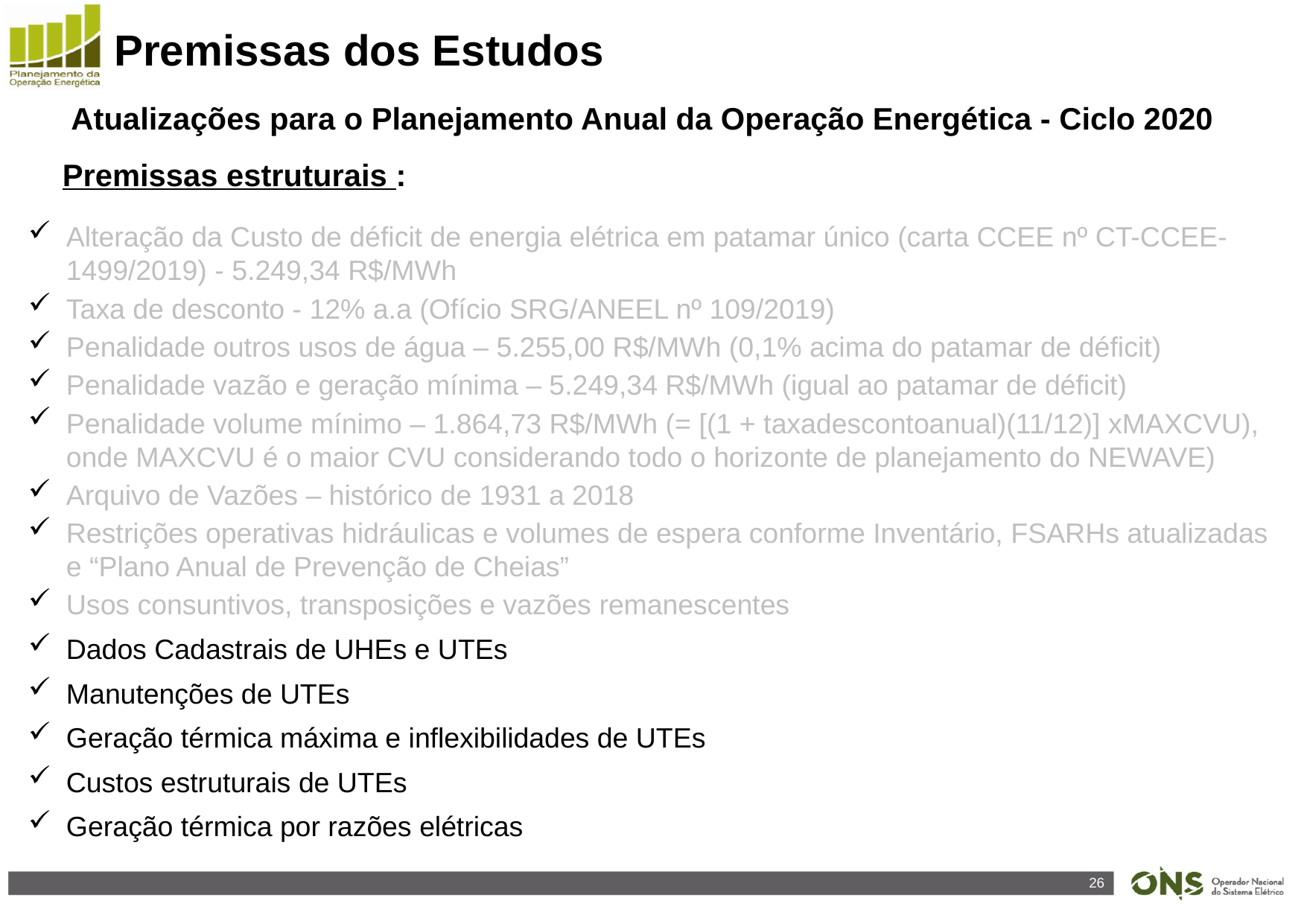

Premissas dos Estudos
     Atualizações para o Planejamento Anual da Operação Energética - Ciclo 2020

    Premissas estruturais :

Alteração da Custo de déficit de energia elétrica em patamar único (carta CCEE nº CT-CCEE-1499/2019) - 5.249,34 R$/MWh
Taxa de desconto - 12% a.a (Ofício SRG/ANEEL nº 109/2019)
Penalidade outros usos de água – 5.255,00 R$/MWh (0,1% acima do patamar de déficit)
Penalidade vazão e geração mínima – 5.249,34 R$/MWh (igual ao patamar de déficit)
Penalidade volume mínimo – 1.864,73 R$/MWh (= [(1 + taxadescontoanual)(11/12)] xMAXCVU), onde MAXCVU é o maior CVU considerando todo o horizonte de planejamento do NEWAVE)
Arquivo de Vazões – histórico de 1931 a 2018
Restrições operativas hidráulicas e volumes de espera conforme Inventário, FSARHs atualizadas e “Plano Anual de Prevenção de Cheias”
Usos consuntivos, transposições e vazões remanescentes
Dados Cadastrais de UHEs e UTEs
Manutenções de UTEs
Geração térmica máxima e inflexibilidades de UTEs
Custos estruturais de UTEs
Geração térmica por razões elétricas